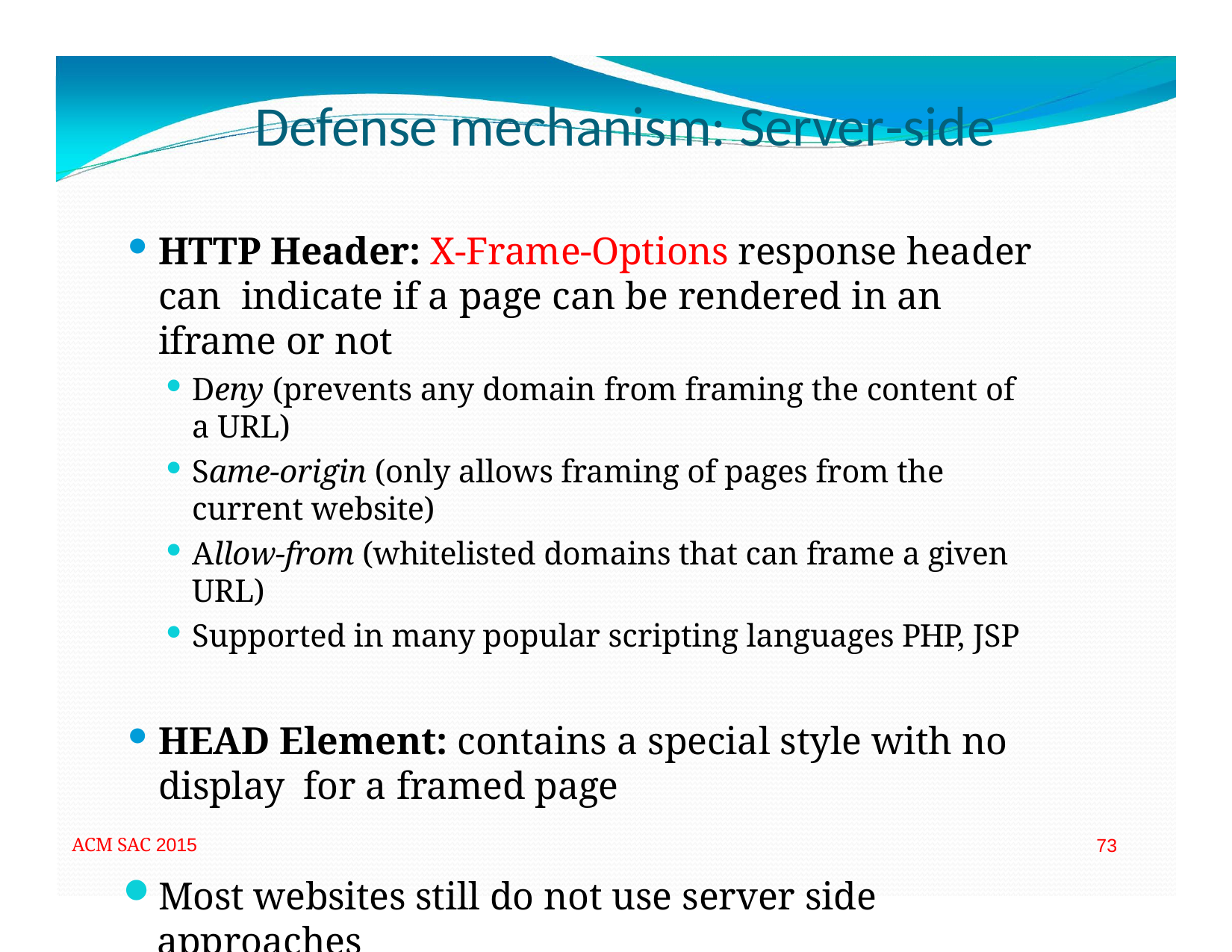

# Defense mechanism: Server‐side
HTTP Header: X‐Frame‐Options response header can  indicate if a page can be rendered in an iframe or not
Deny (prevents any domain from framing the content of a URL)
Same‐origin (only allows framing of pages from the current website)
Allow‐from (whitelisted domains that can frame a given URL)
Supported in many popular scripting languages PHP, JSP

HEAD Element: contains a special style with no display  for a framed page

Most websites still do not use server side approaches
ACM SAC 2015
73